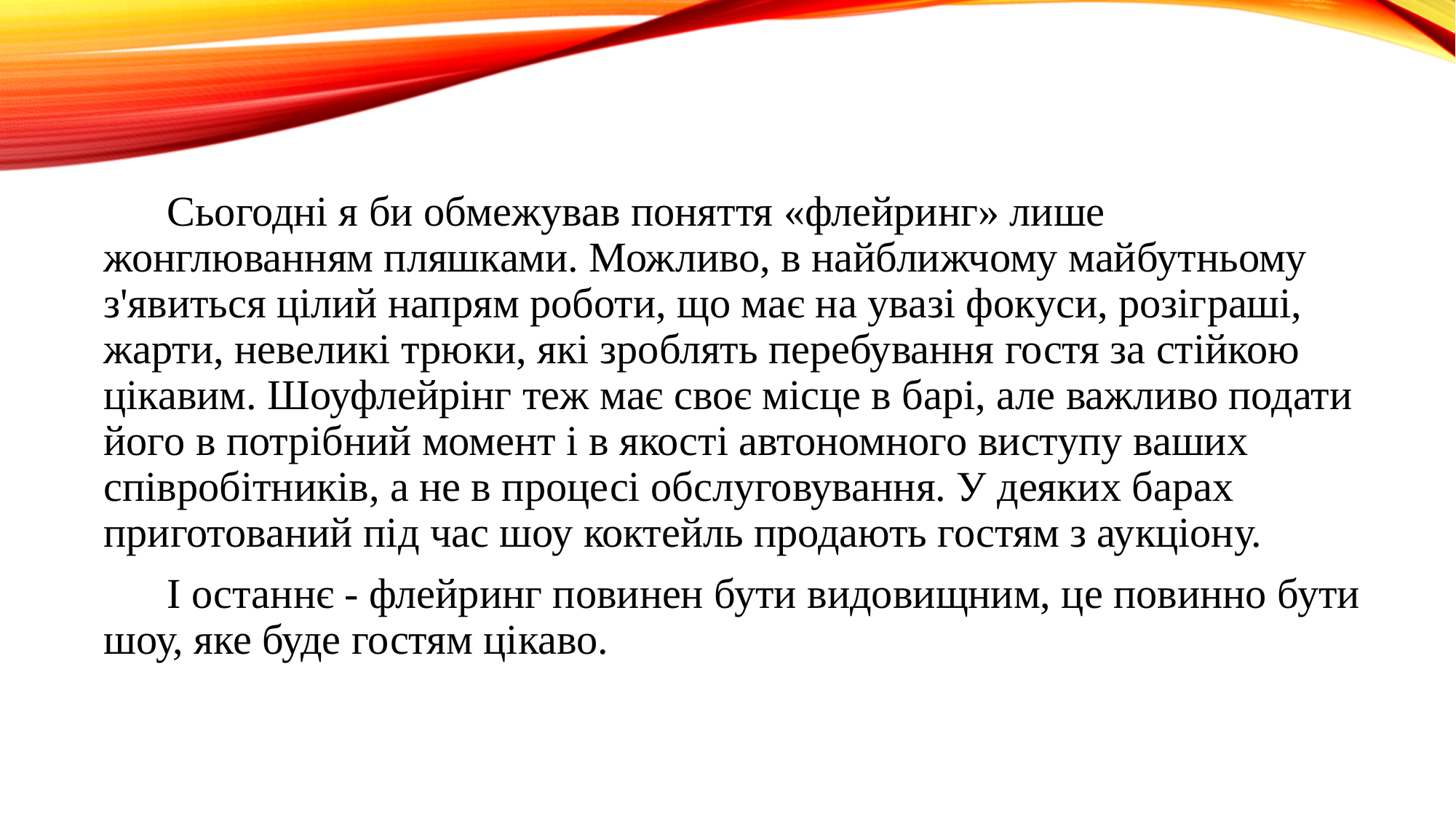

Сьогодні я би обмежував поняття «флейринг» лише жонглюванням пляшками. Можливо, в найближчому майбутньому з'явиться цілий напрям роботи, що має на увазі фокуси, розіграші, жарти, невеликі трюки, які зроблять перебування гостя за стійкою цікавим. Шоуфлейрінг теж має своє місце в барі, але важливо подати його в потрібний момент і в якості автономного виступу ваших співробітників, а не в процесі обслуговування. У деяких барах приготований під час шоу коктейль продають гостям з аукціону.
      І останнє - флейринг повинен бути видовищним, це повинно бути шоу, яке буде гостям цікаво.